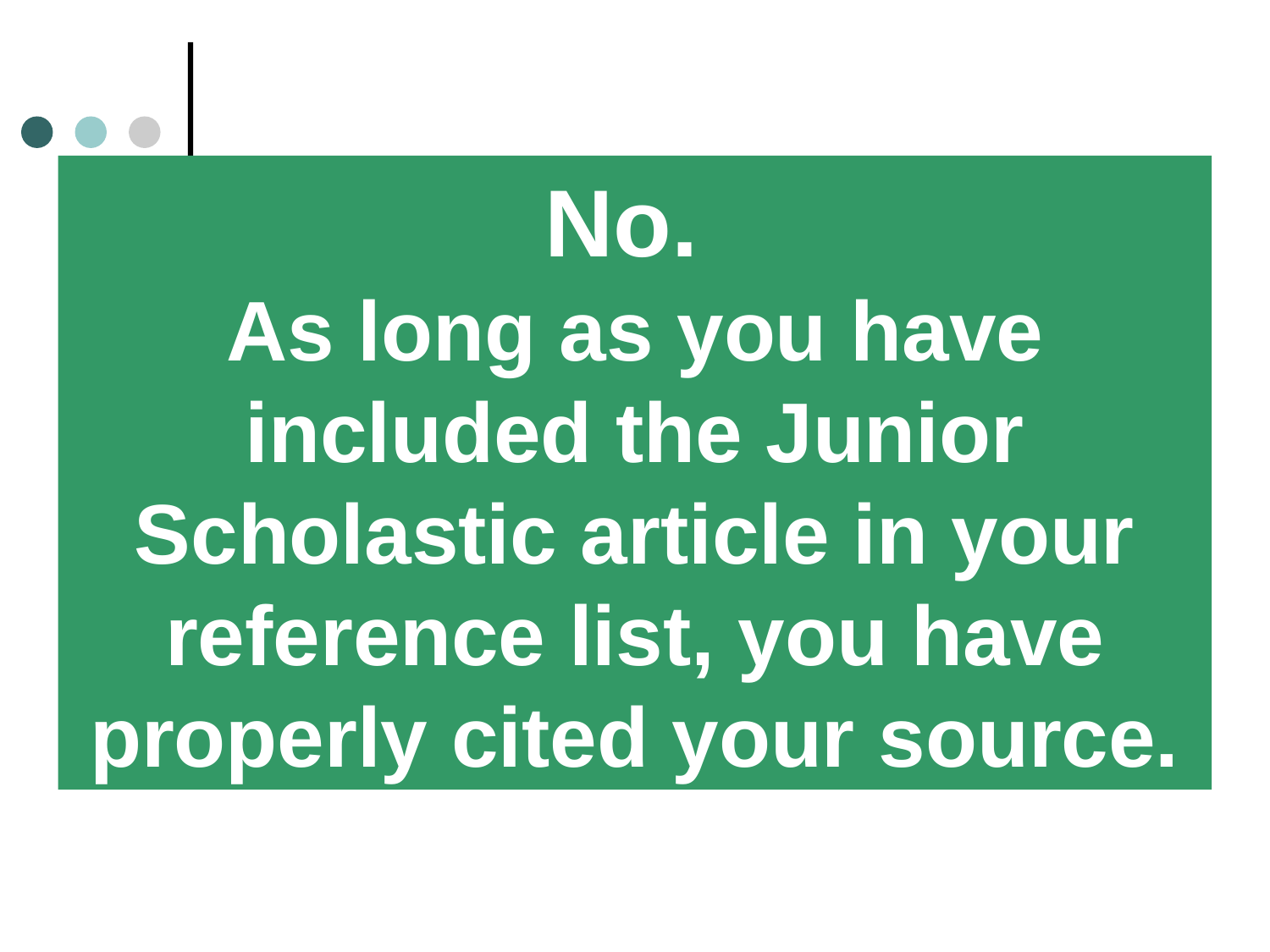

No.
As long as you have included the Junior Scholastic article in your reference list, you have properly cited your source.